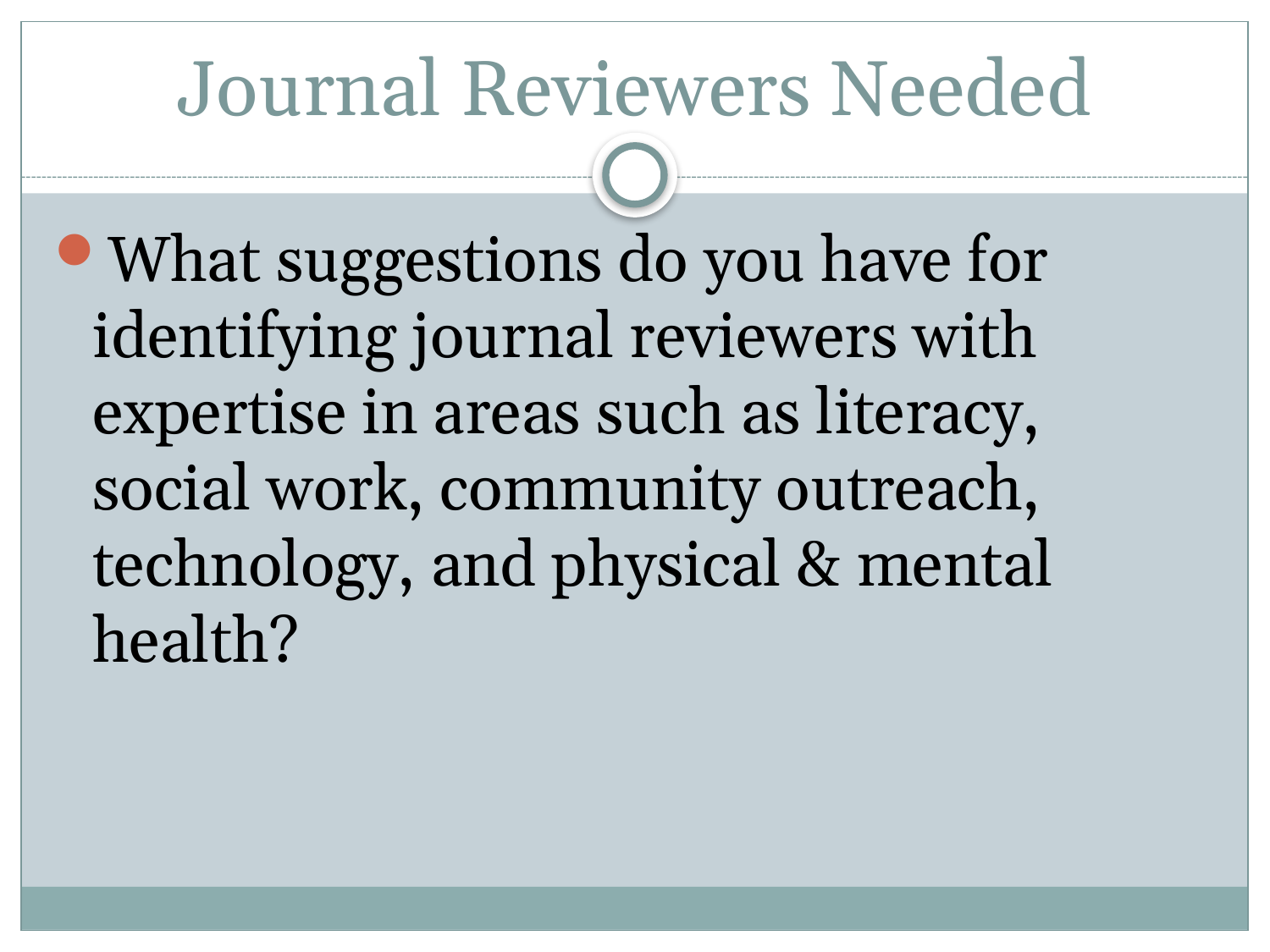

# Journal Reviewers Needed
What suggestions do you have for identifying journal reviewers with expertise in areas such as literacy, social work, community outreach, technology, and physical & mental health?